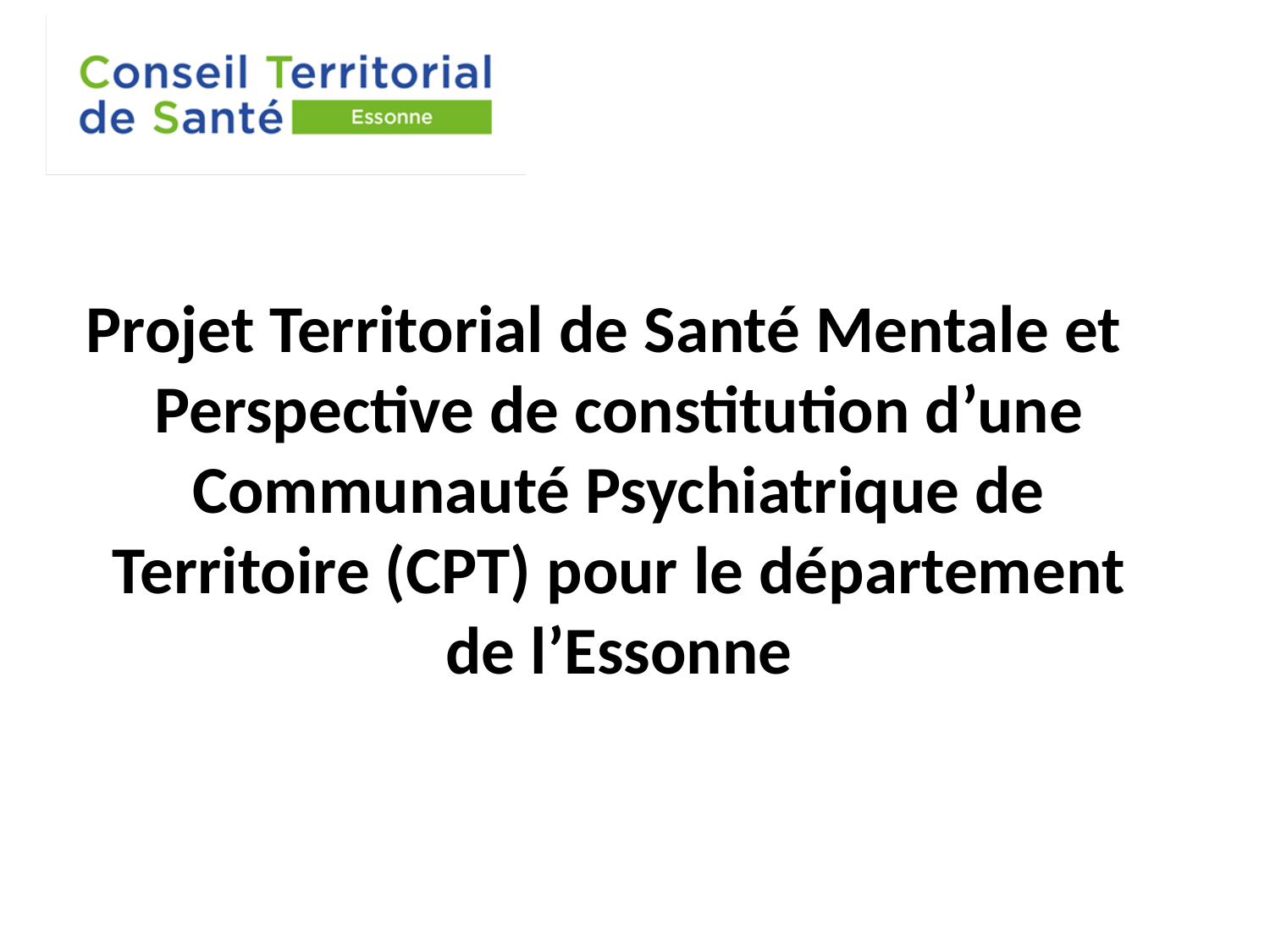

# Projet Territorial de Santé Mentale et Perspective de constitution d’une Communauté Psychiatrique de Territoire (CPT) pour le département de l’Essonne